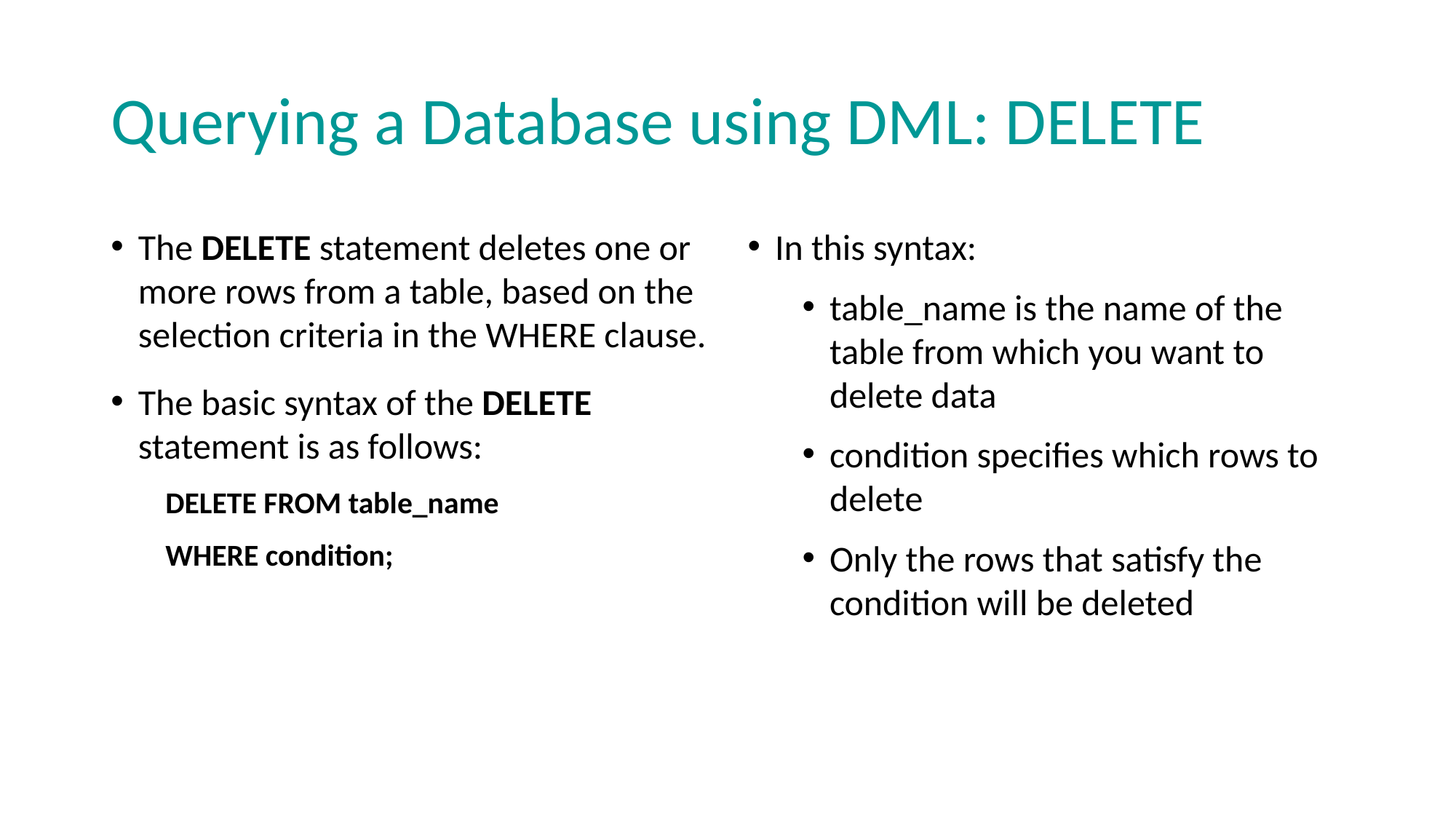

# Querying a Database using DML: DELETE
The DELETE statement deletes one or more rows from a table, based on the selection criteria in the WHERE clause.
The basic syntax of the DELETE statement is as follows:
DELETE FROM table_name
WHERE condition;

In this syntax:
table_name is the name of the table from which you want to delete data
condition specifies which rows to delete
Only the rows that satisfy the condition will be deleted